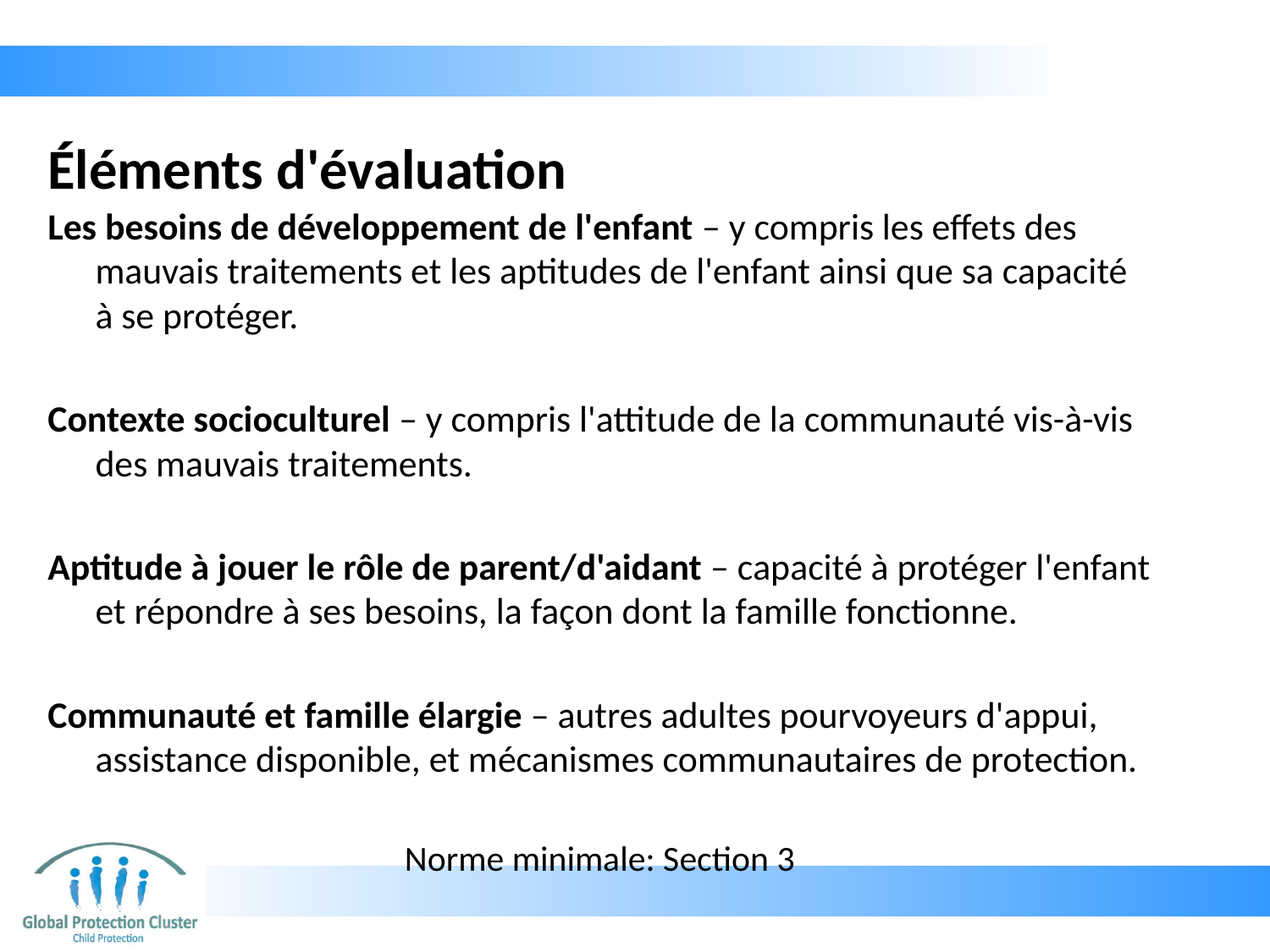

# Éléments d'évaluation
Les besoins de développement de l'enfant – y compris les effets des mauvais traitements et les aptitudes de l'enfant ainsi que sa capacité à se protéger.

Contexte socioculturel – y compris l'attitude de la communauté vis-à-vis des mauvais traitements.

Aptitude à jouer le rôle de parent/d'aidant – capacité à protéger l'enfant et répondre à ses besoins, la façon dont la famille fonctionne.

Communauté et famille élargie – autres adultes pourvoyeurs d'appui, assistance disponible, et mécanismes communautaires de protection.

Norme minimale: Section 3